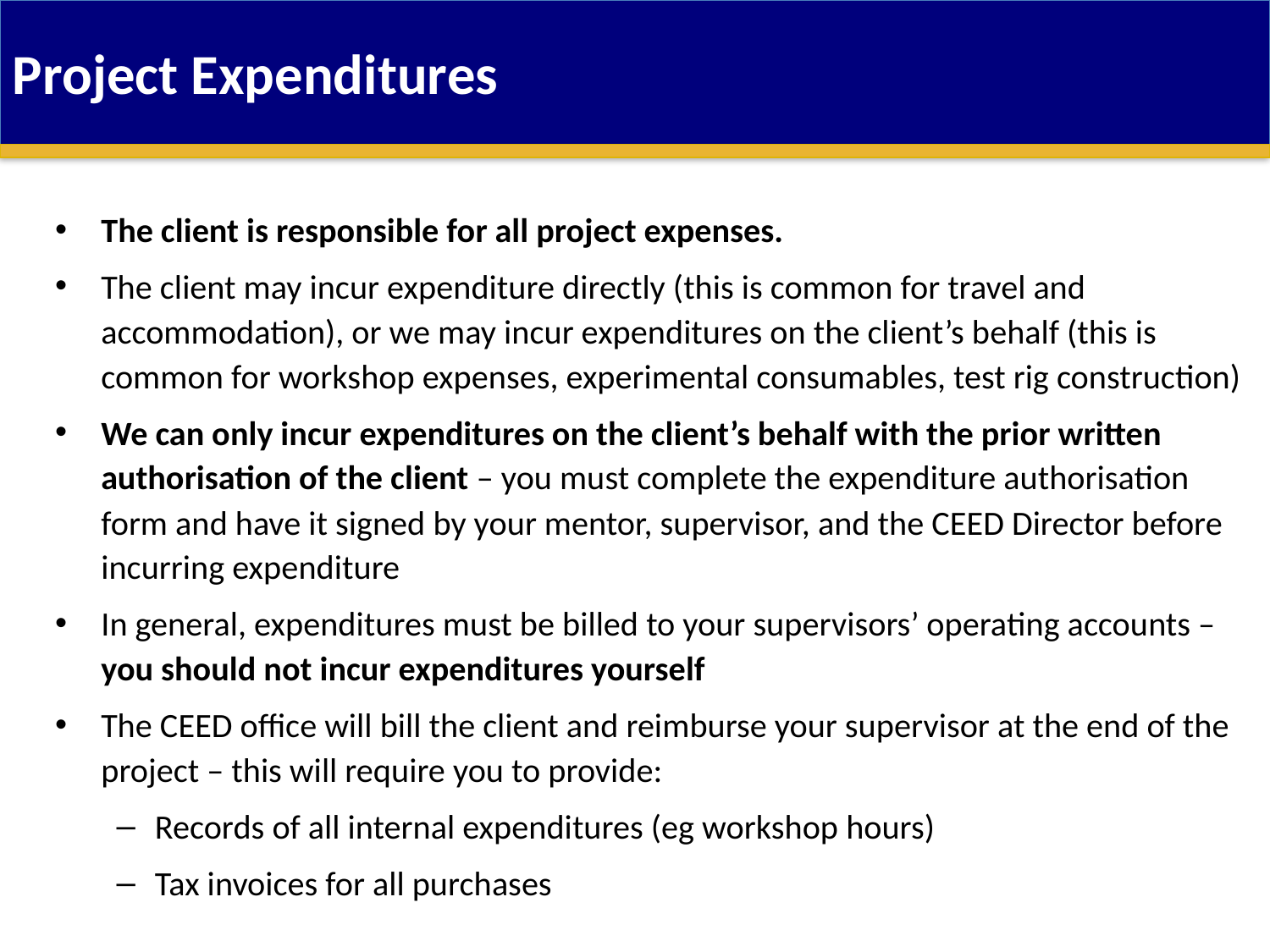

Project Expenditures

The client is responsible for all project expenses.
The client may incur expenditure directly (this is common for travel and accommodation), or we may incur expenditures on the client’s behalf (this is common for workshop expenses, experimental consumables, test rig construction)
We can only incur expenditures on the client’s behalf with the prior written authorisation of the client – you must complete the expenditure authorisation form and have it signed by your mentor, supervisor, and the CEED Director before incurring expenditure
In general, expenditures must be billed to your supervisors’ operating accounts – you should not incur expenditures yourself
The CEED office will bill the client and reimburse your supervisor at the end of the project – this will require you to provide:
Records of all internal expenditures (eg workshop hours)
Tax invoices for all purchases